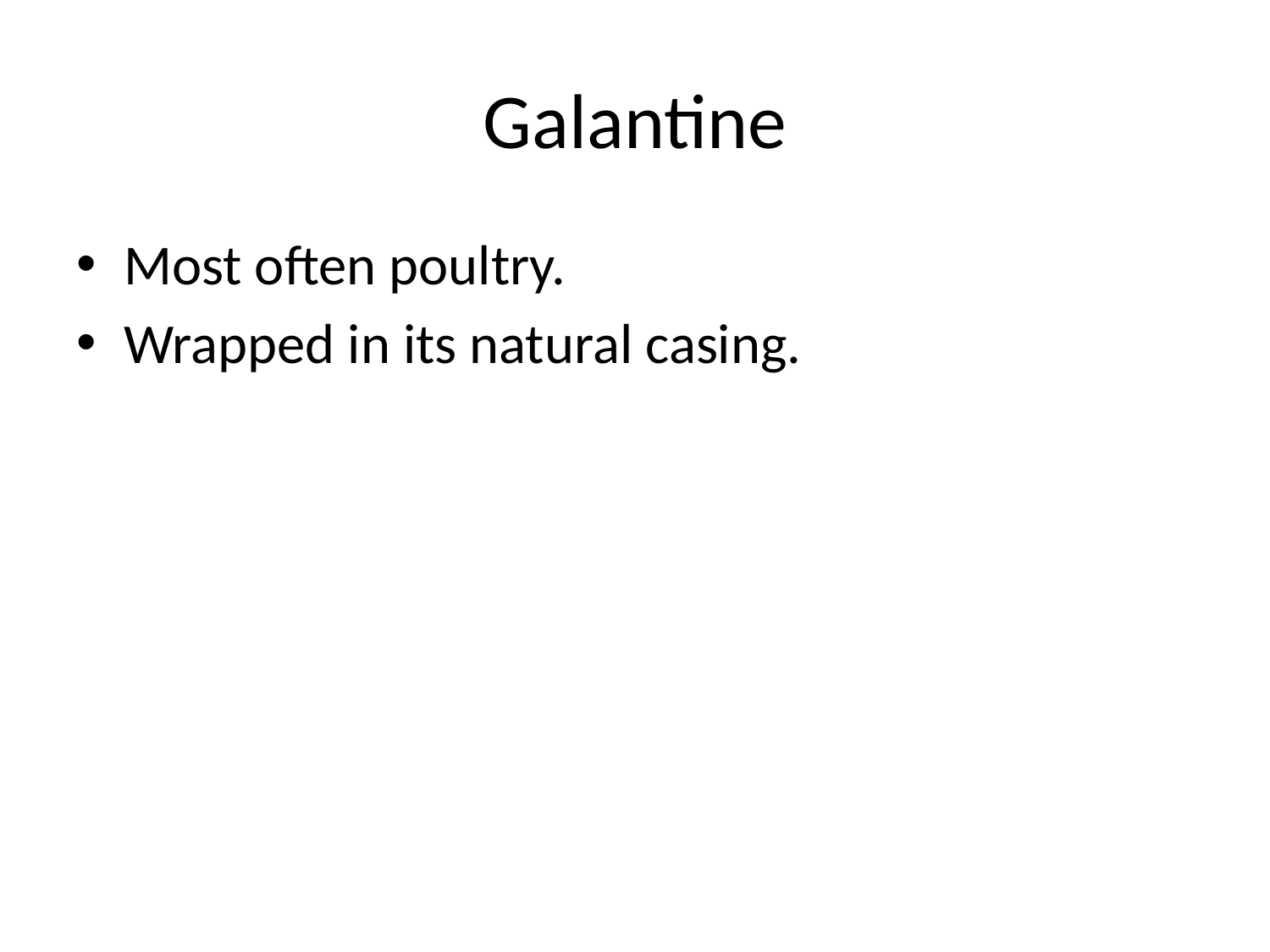

# Galantine
Most often poultry.
Wrapped in its natural casing.